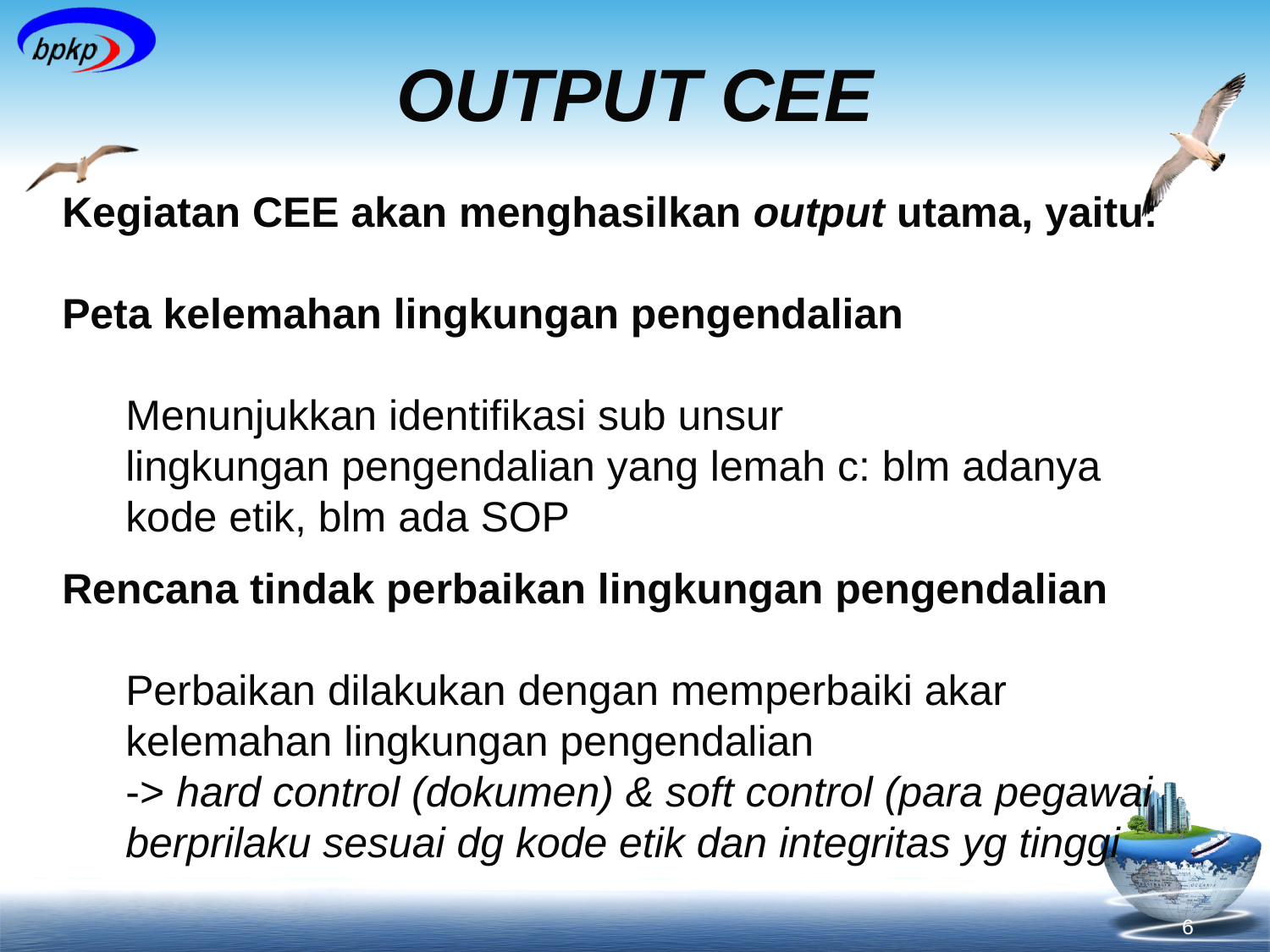

# OUTPUT CEE
Kegiatan CEE akan menghasilkan output utama, yaitu:

Peta kelemahan lingkungan pengendalian

Menunjukkan identifikasi sub unsur
lingkungan pengendalian yang lemah c: blm adanya kode etik, blm ada SOP
Rencana tindak perbaikan lingkungan pengendalian

Perbaikan dilakukan dengan memperbaiki akar kelemahan lingkungan pengendalian
-> hard control (dokumen) & soft control (para pegawai berprilaku sesuai dg kode etik dan integritas yg tinggi
6